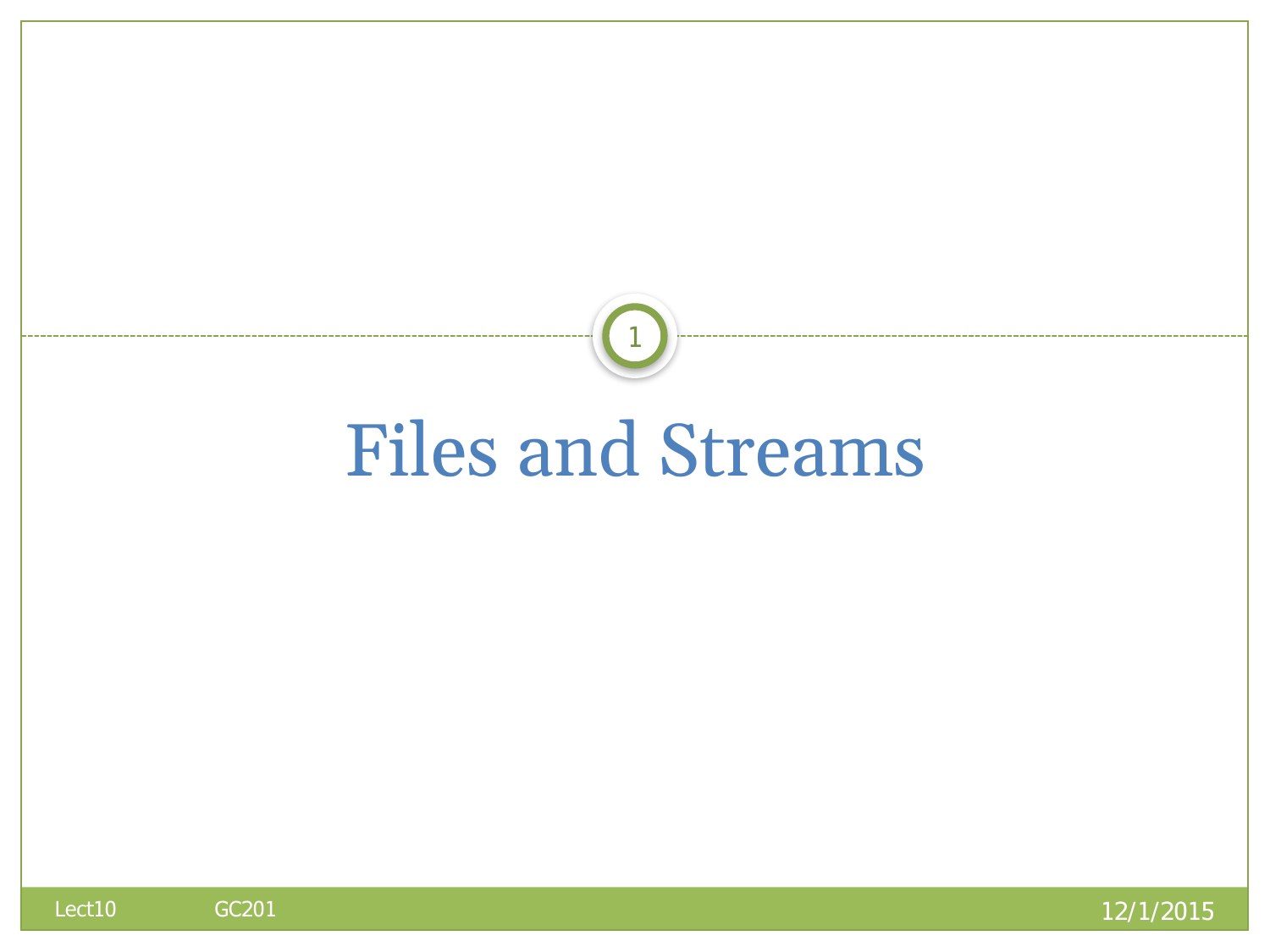

# Files and Streams
1
12/1/2015
Lect10               GC201